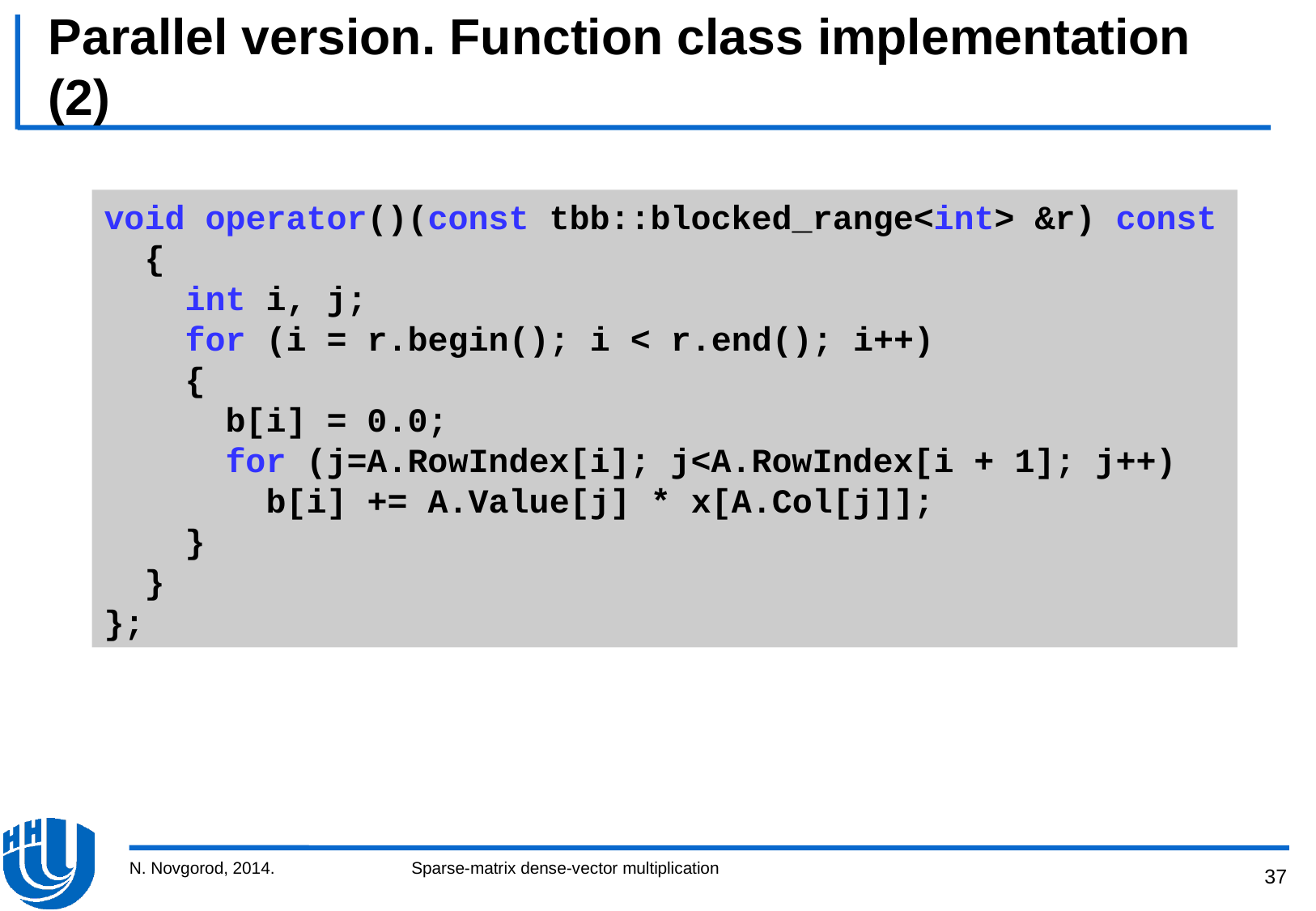

# Parallel version. Function class implementation (2)
void operator()(const tbb::blocked_range<int> &r) const
  {
    int i, j;
    for (i = r.begin(); i < r.end(); i++)
    {
      b[i] = 0.0;
      for (j=A.RowIndex[i]; j<A.RowIndex[i + 1]; j++)
        b[i] += A.Value[j] * x[A.Col[j]];
    }
  }
};
N. Novgorod, 2014.
Sparse-matrix dense-vector multiplication